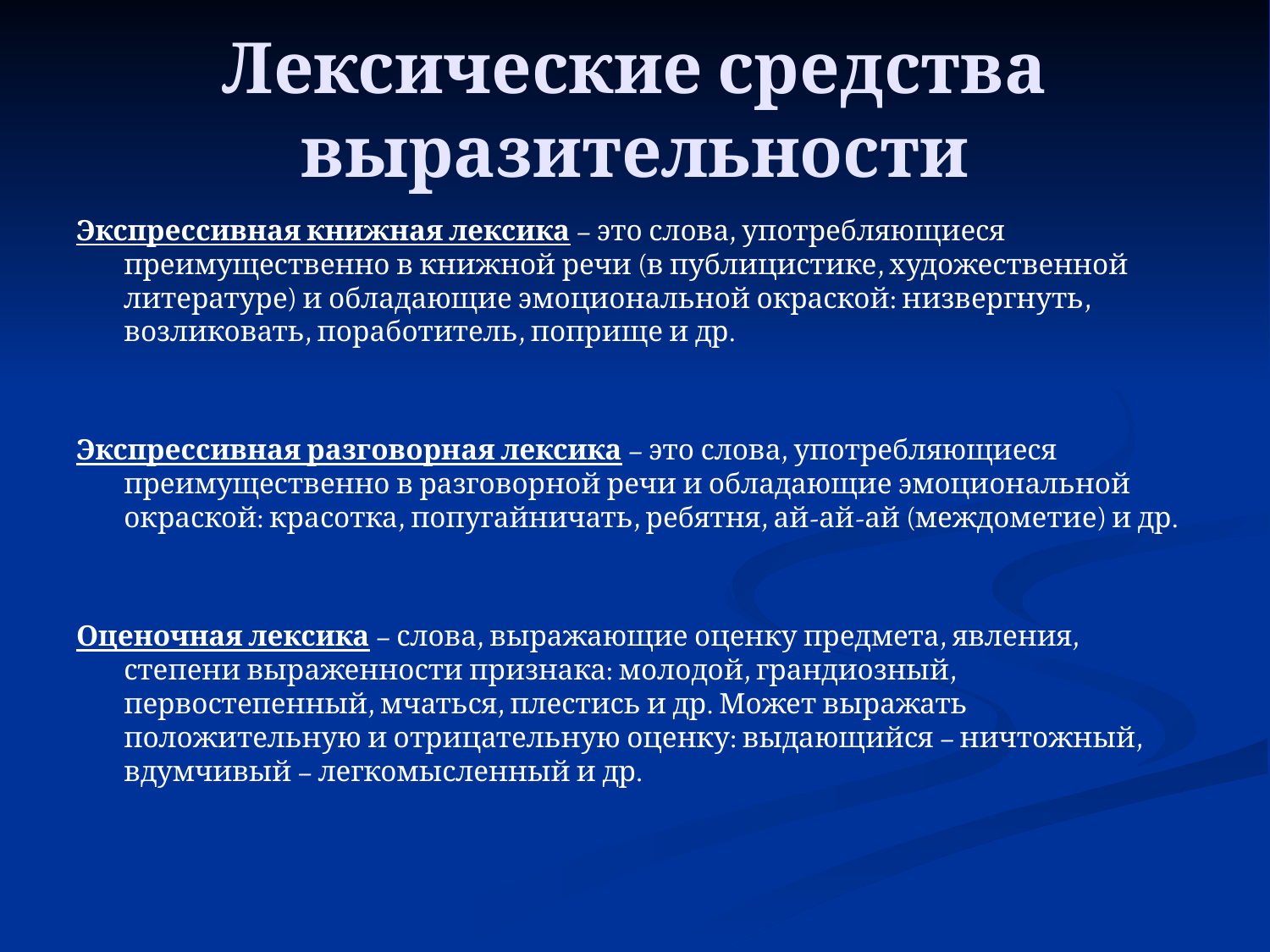

# Лексические средства выразительности
Экспрессивная книжная лексика – это слова, употребляющиеся преимущественно в книжной речи (в публицистике, художественной литературе) и обладающие эмоциональной окраской: низвергнуть, возликовать, поработитель, поприще и др.

Экспрессивная разговорная лексика – это слова, употребляющиеся преимущественно в разговорной речи и обладающие эмоциональной окраской: красотка, попугайничать, ребятня, ай-ай-ай (междометие) и др.

Оценочная лексика – слова, выражающие оценку предмета, явления, степени выраженности признака: молодой, грандиозный, первостепенный, мчаться, плестись и др. Может выражать положительную и отрицательную оценку: выдающийся – ничтожный, вдумчивый – легкомысленный и др.